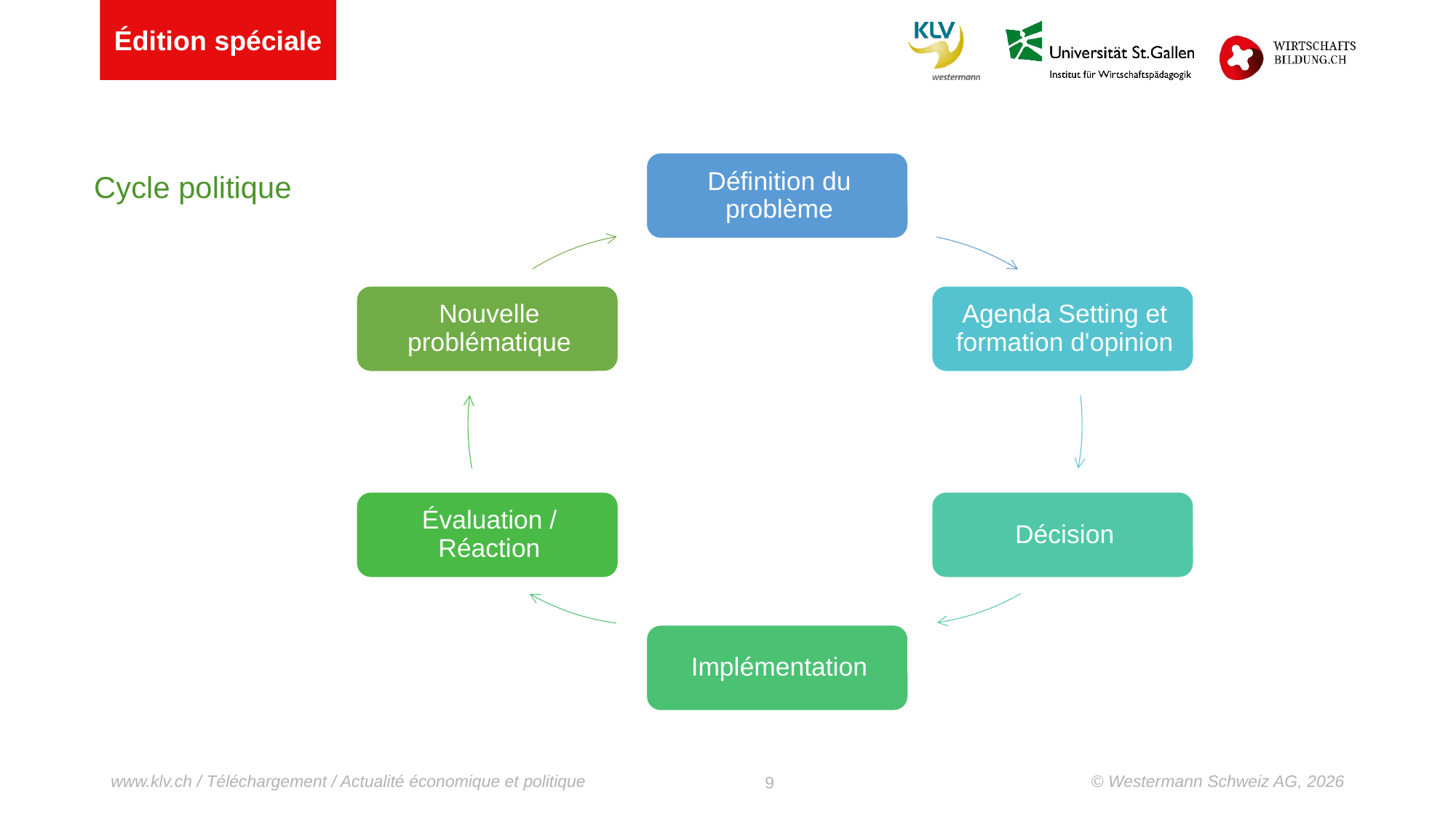

Définition du problème
Agenda Setting et formation d'opinion
Décision
Implémentation
Évaluation / Réaction
Nouvelle problématique
Cycle politique
www.klv.ch / Téléchargement / Actualité économique et politique
© Westermann Schweiz AG, 2026
9